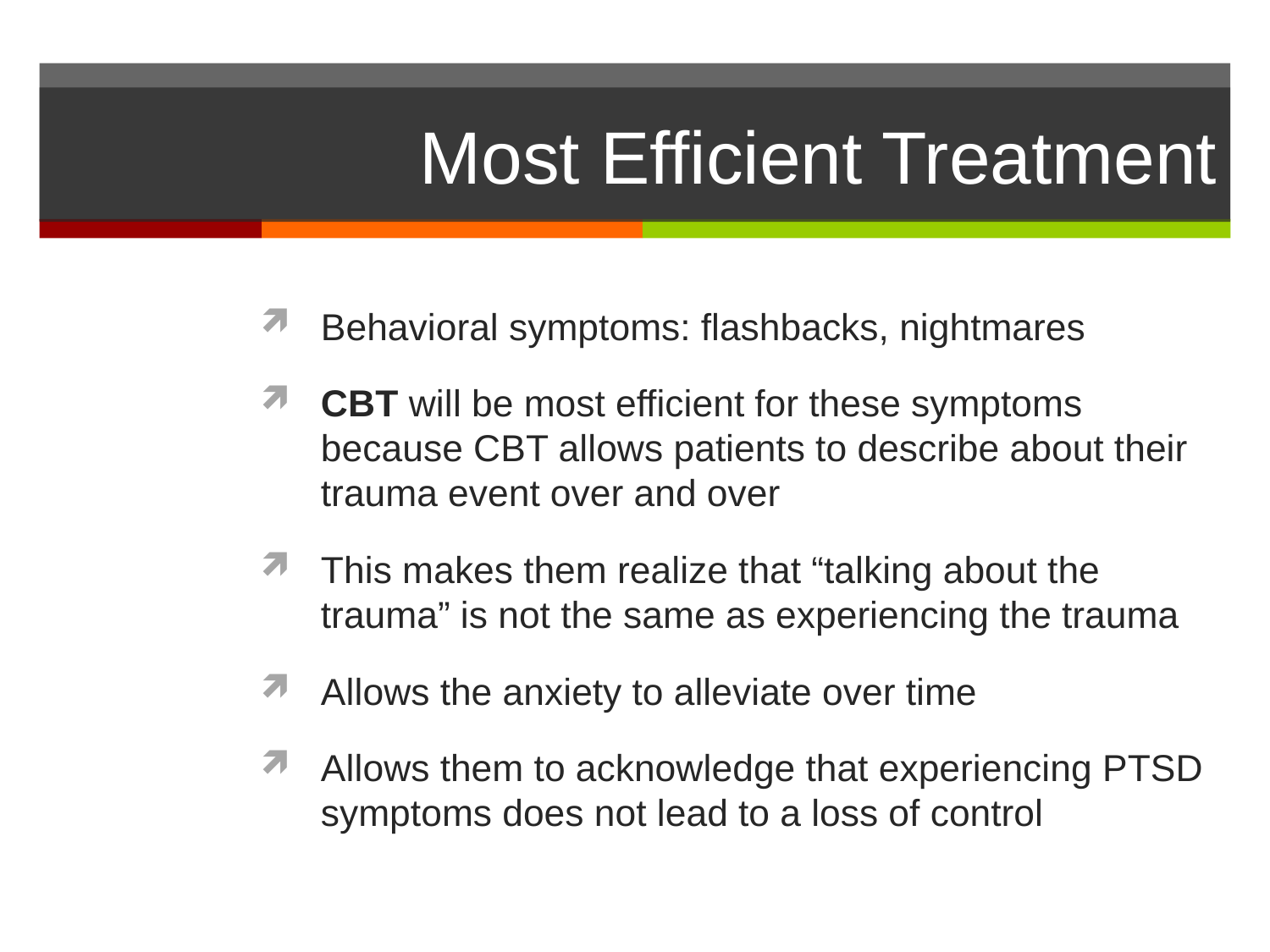

# Most Efficient Treatment
Behavioral symptoms: flashbacks, nightmares
CBT will be most efficient for these symptoms because CBT allows patients to describe about their trauma event over and over
This makes them realize that “talking about the trauma” is not the same as experiencing the trauma
Allows the anxiety to alleviate over time
Allows them to acknowledge that experiencing PTSD symptoms does not lead to a loss of control